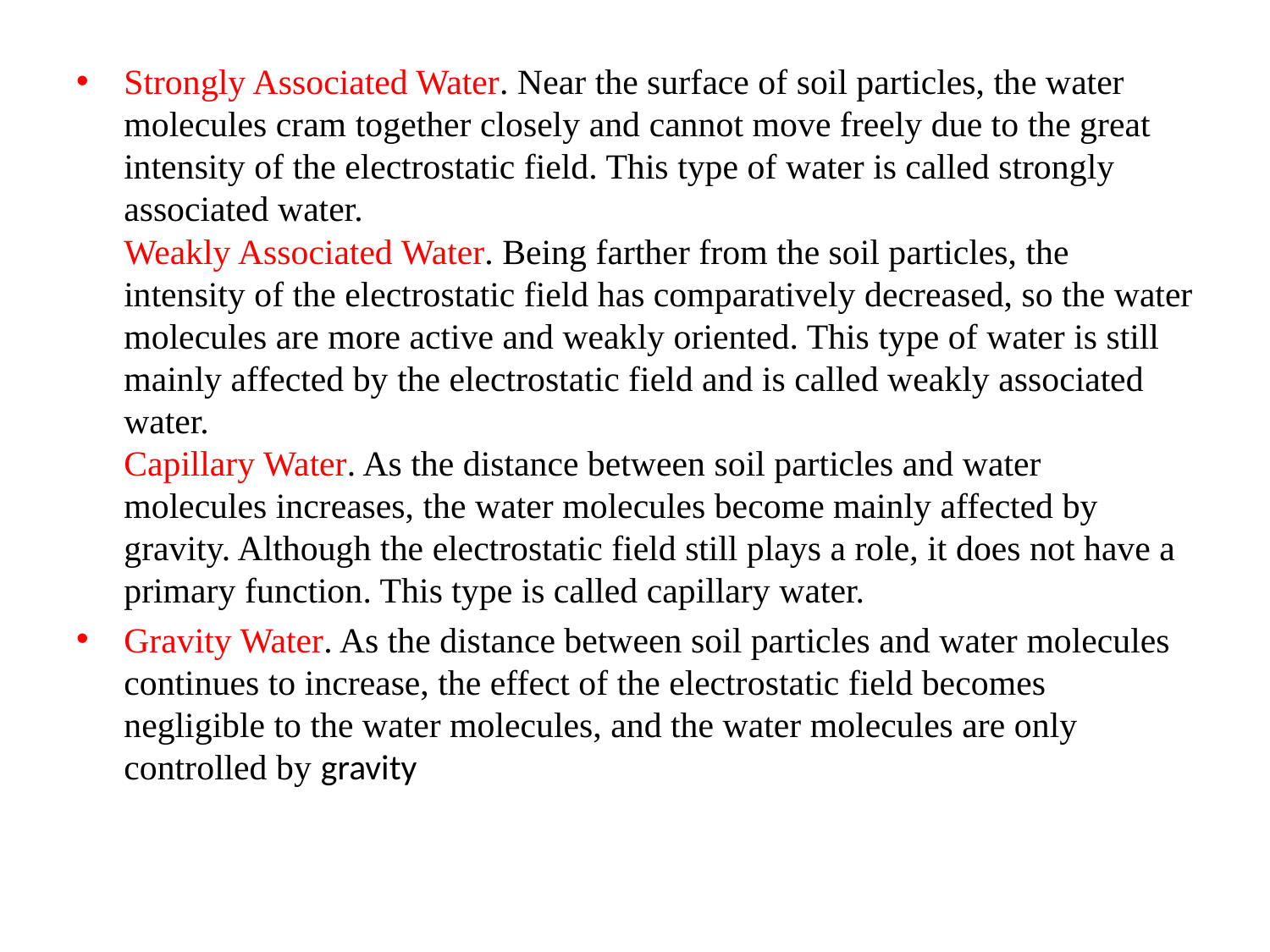

Strongly Associated Water. Near the surface of soil particles, the water molecules cram together closely and cannot move freely due to the great intensity of the electrostatic field. This type of water is called strongly associated water.
Weakly Associated Water. Being farther from the soil particles, the intensity of the electrostatic field has comparatively decreased, so the water molecules are more active and weakly oriented. This type of water is still mainly affected by the electrostatic field and is called weakly associated water.
Capillary Water. As the distance between soil particles and water molecules increases, the water molecules become mainly affected by gravity. Although the electrostatic field still plays a role, it does not have a primary function. This type is called capillary water.
Gravity Water. As the distance between soil particles and water molecules continues to increase, the effect of the electrostatic field becomes negligible to the water molecules, and the water molecules are only controlled by gravity